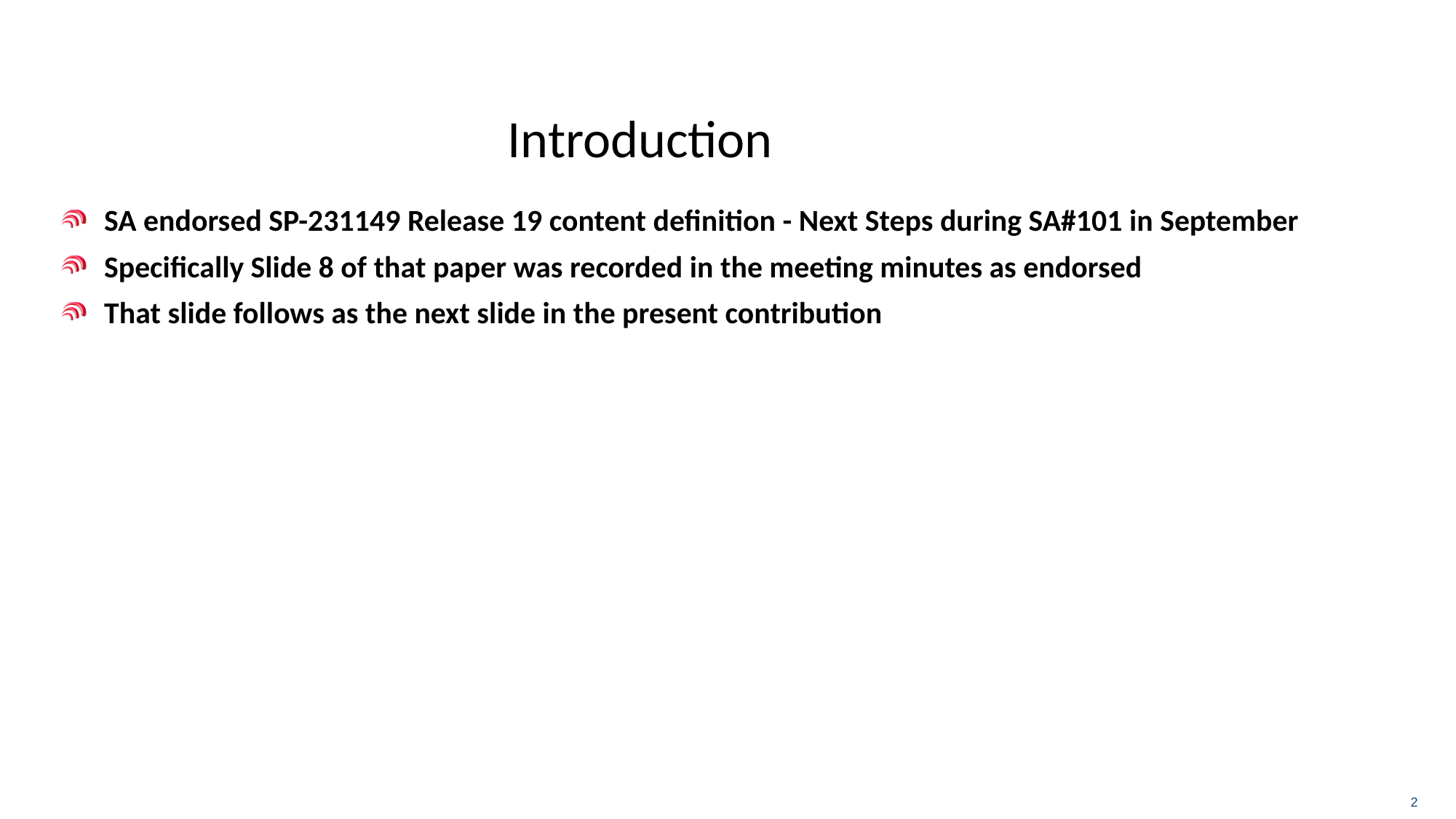

# Introduction
SA endorsed SP-231149 Release 19 content definition - Next Steps during SA#101 in September
Specifically Slide 8 of that paper was recorded in the meeting minutes as endorsed
That slide follows as the next slide in the present contribution